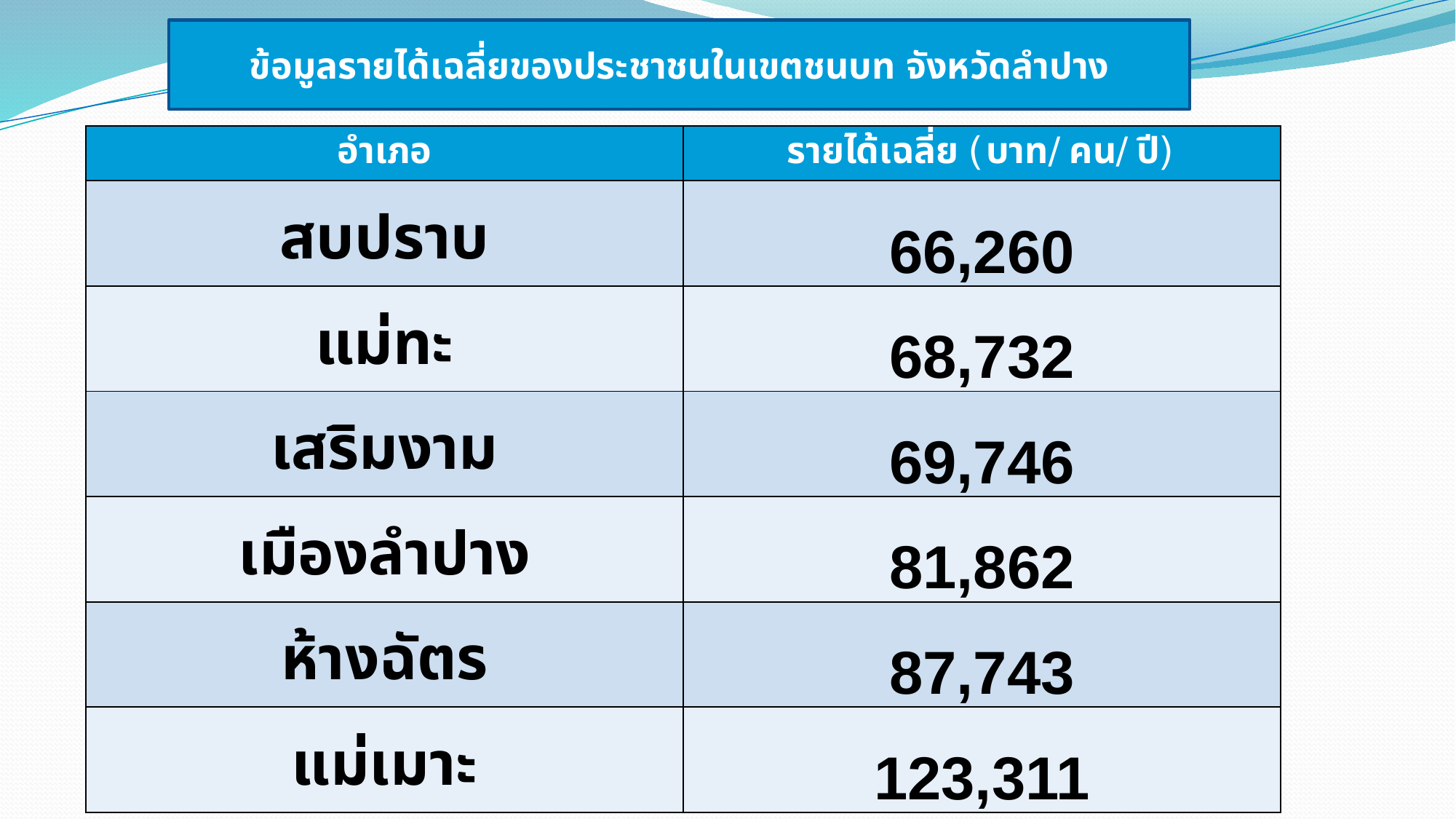

ข้อมูลรายได้เฉลี่ยของประชาชนในเขตชนบท จังหวัดลำปาง
| อำเภอ | รายได้เฉลี่ย (บาท/คน/ปี) |
| --- | --- |
| สบปราบ | 66,260 |
| แม่ทะ | 68,732 |
| เสริมงาม | 69,746 |
| เมืองลำปาง | 81,862 |
| ห้างฉัตร | 87,743 |
| แม่เมาะ | 123,311 |